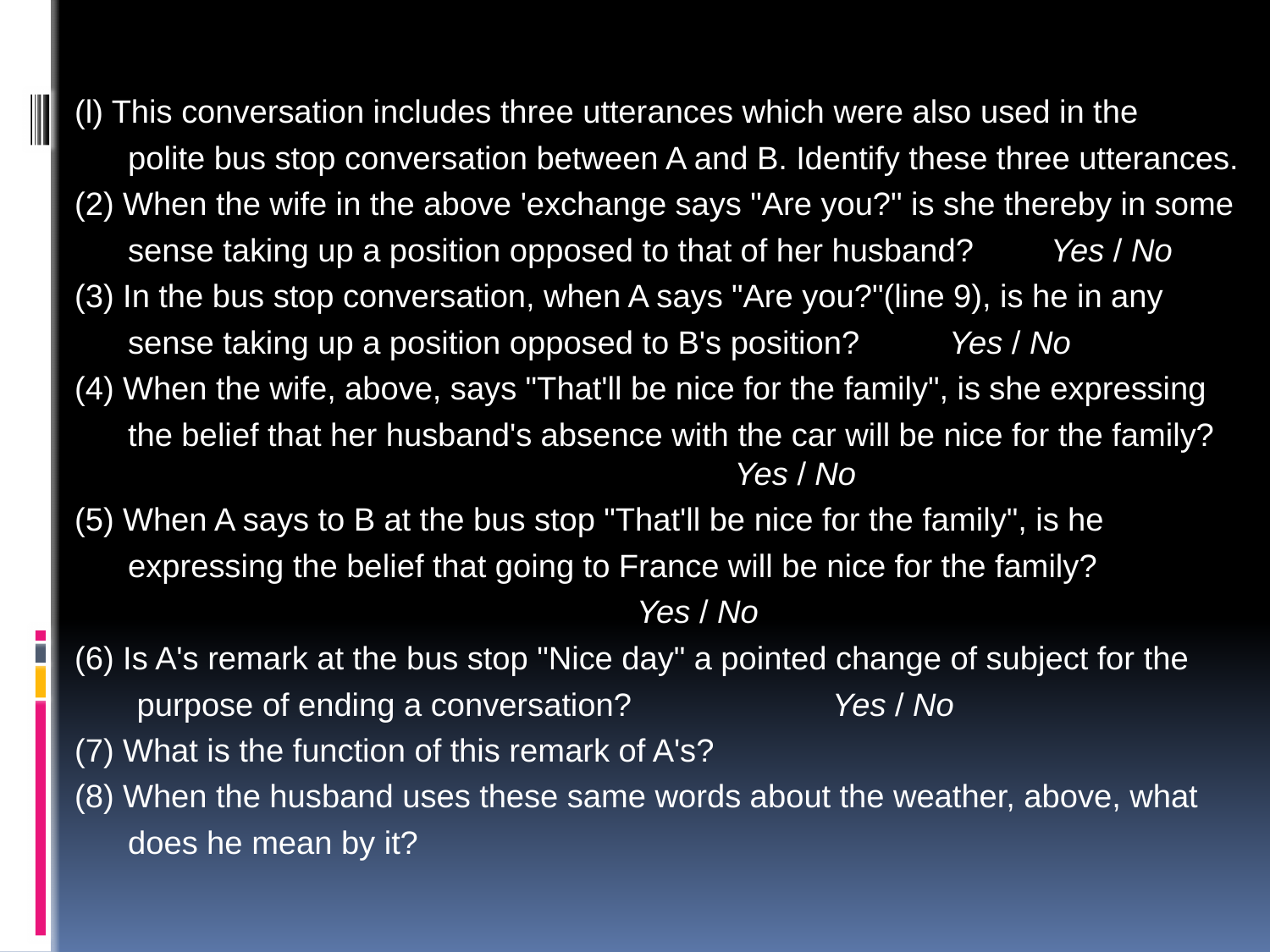

#
(l) This conversation includes three utterances which were also used in the
      polite bus stop conversation between A and B. Identify these three utterances.
(2) When the wife in the above 'exchange says "Are you?" is she thereby in some
      sense taking up a position opposed to that of her husband? 	Yes / No
(3) In the bus stop conversation, when A says "Are you?"(line 9), is he in any
      sense taking up a position opposed to B's position? 	      Yes / No
(4) When the wife, above, says "That'll be nice for the family", is she expressing
      the belief that her husband's absence with the car will be nice for the family? 	                                                                     Yes / No
(5) When A says to B at the bus stop "That'll be nice for the family", is he
      expressing the belief that going to France will be nice for the family?
	                                                          Yes / No
(6) Is A's remark at the bus stop "Nice day" a pointed change of subject for the
       purpose of ending a conversation? 	                   Yes / No
(7) What is the function of this remark of A's?
(8) When the husband uses these same words about the weather, above, what
      does he mean by it?